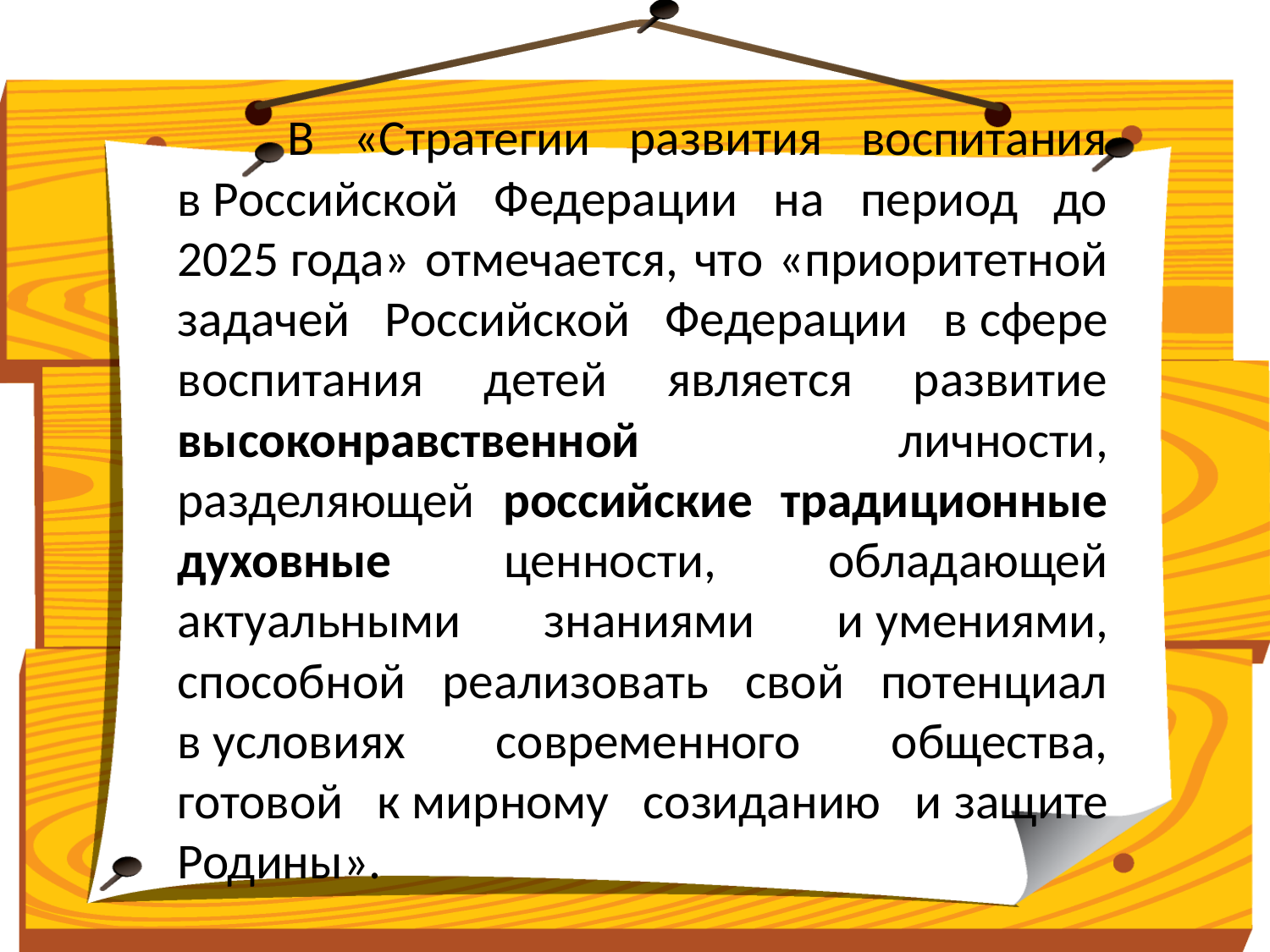

В «Стратегии развития воспитания в Российской Федерации на период до 2025 года» отмечается, что «приоритетной задачей Российской Федерации в сфере воспитания детей является развитие высоконравственной личности, разделяющей российские традиционные духовные ценности, обладающей актуальными знаниями и умениями, способной реализовать свой потенциал в условиях современного общества, готовой к мирному созиданию и защите Родины».